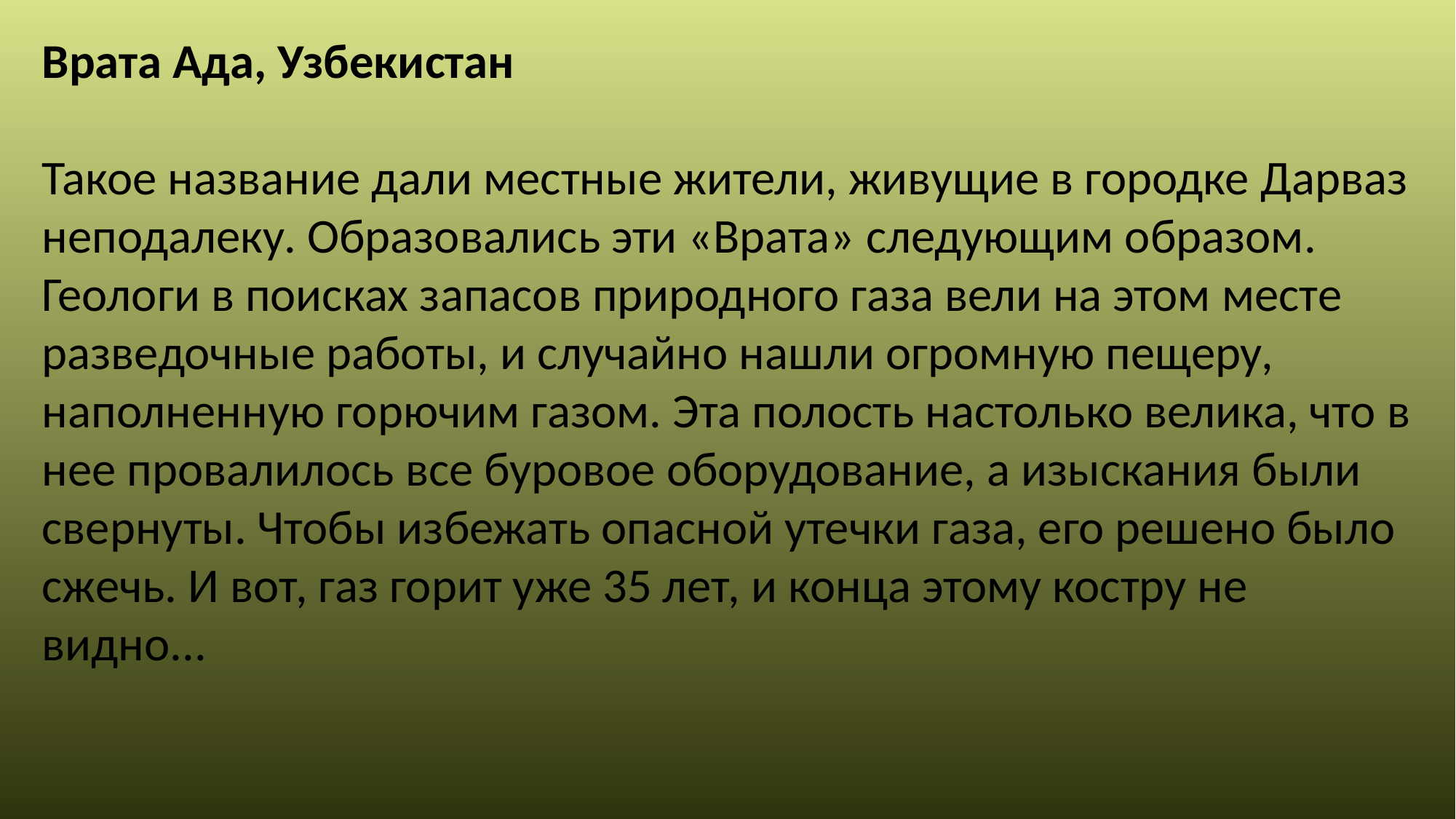

Врата Ада, Узбекистан
Такое название дали местные жители, живущие в городке Дарваз неподалеку. Образовались эти «Врата» следующим образом. Геологи в поисках запасов природного газа вели на этом месте разведочные работы, и случайно нашли огромную пещеру, наполненную горючим газом. Эта полость настолько велика, что в нее провалилось все буровое оборудование, а изыскания были свернуты. Чтобы избежать опасной утечки газа, его решено было сжечь. И вот, газ горит уже 35 лет, и конца этому костру не видно...